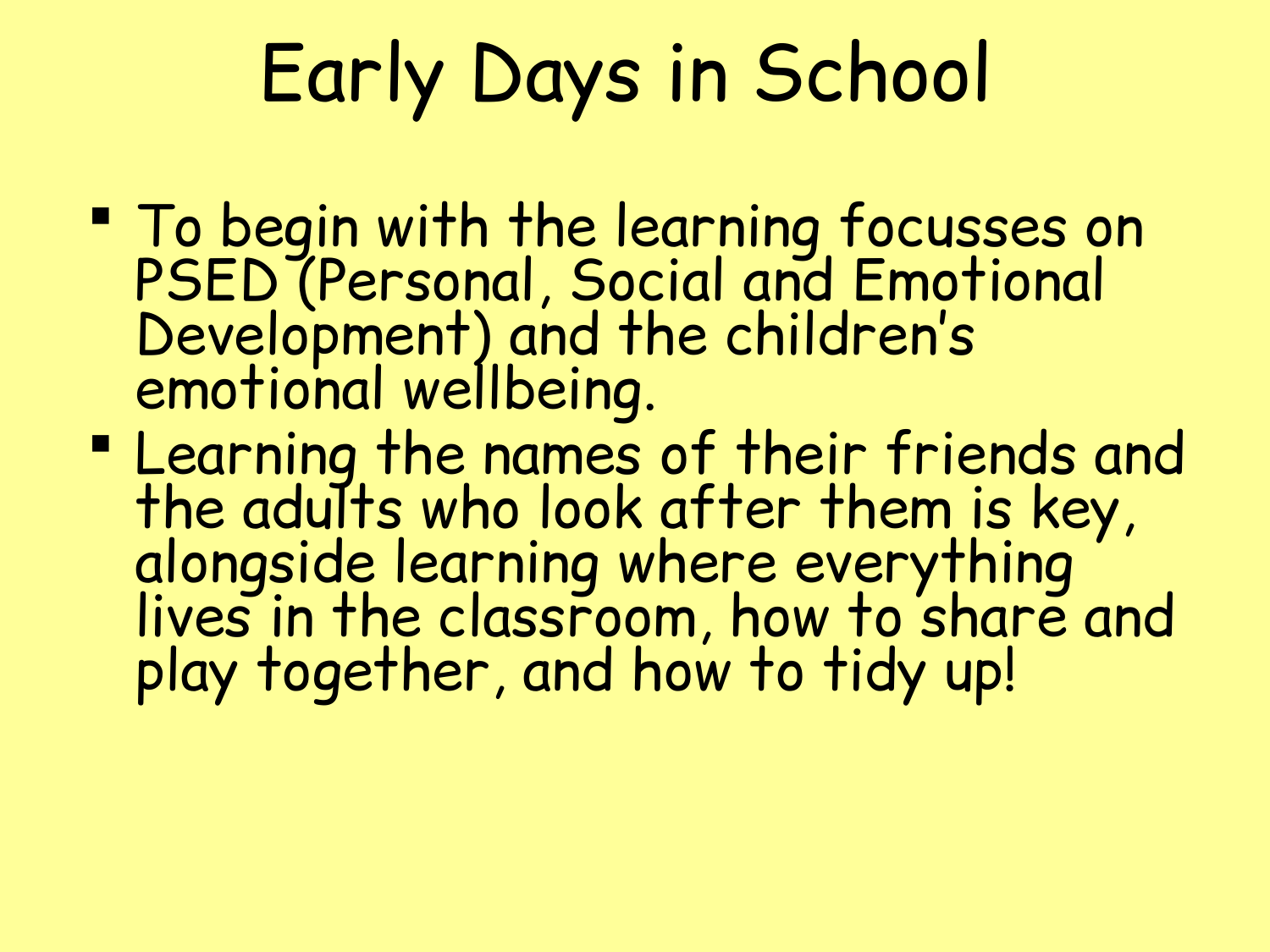

# Early Days in School
To begin with the learning focusses on PSED (Personal, Social and Emotional Development) and the children’s emotional wellbeing.
Learning the names of their friends and the adults who look after them is key, alongside learning where everything lives in the classroom, how to share and play together, and how to tidy up!